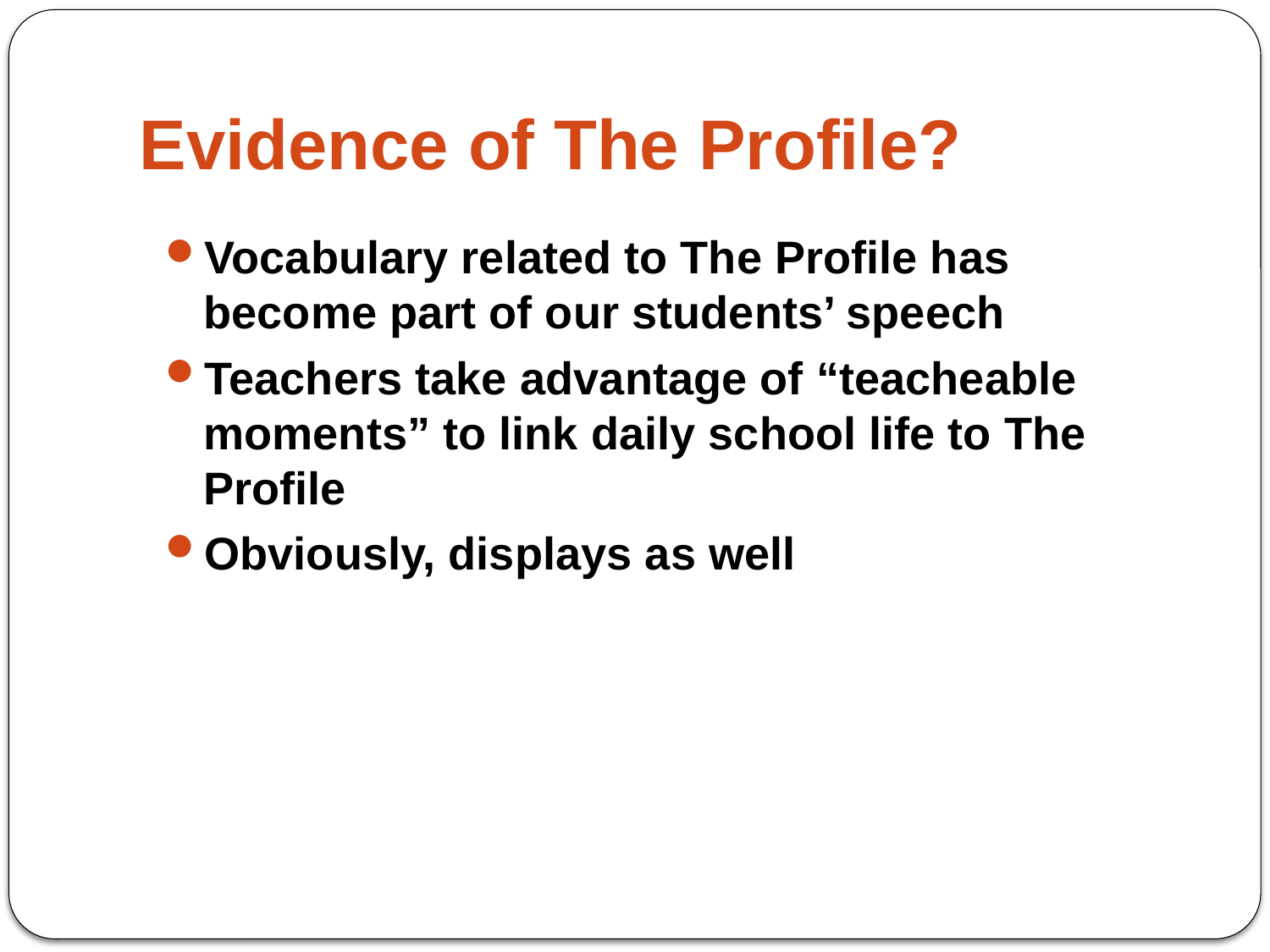

# Evidence of The Profile?
Vocabulary related to The Profile has become part of our students’ speech
Teachers take advantage of “teacheable moments” to link daily school life to The Profile
Obviously, displays as well